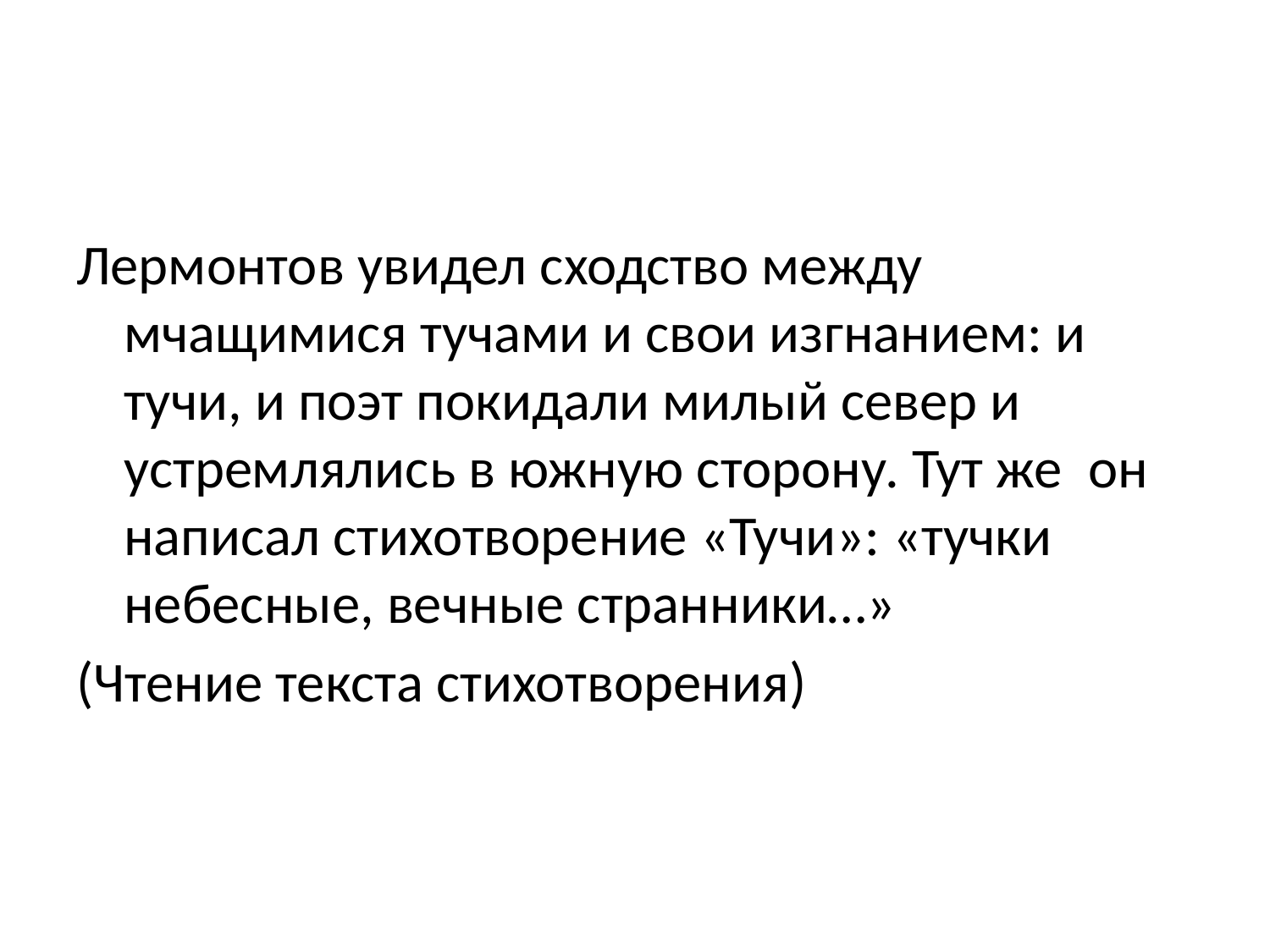

#
Лермонтов увидел сходство между мчащимися тучами и свои изгнанием: и тучи, и поэт покидали милый север и устремлялись в южную сторону. Тут же  он написал стихотворение «Тучи»: «тучки небесные, вечные странники…»
(Чтение текста стихотворения)